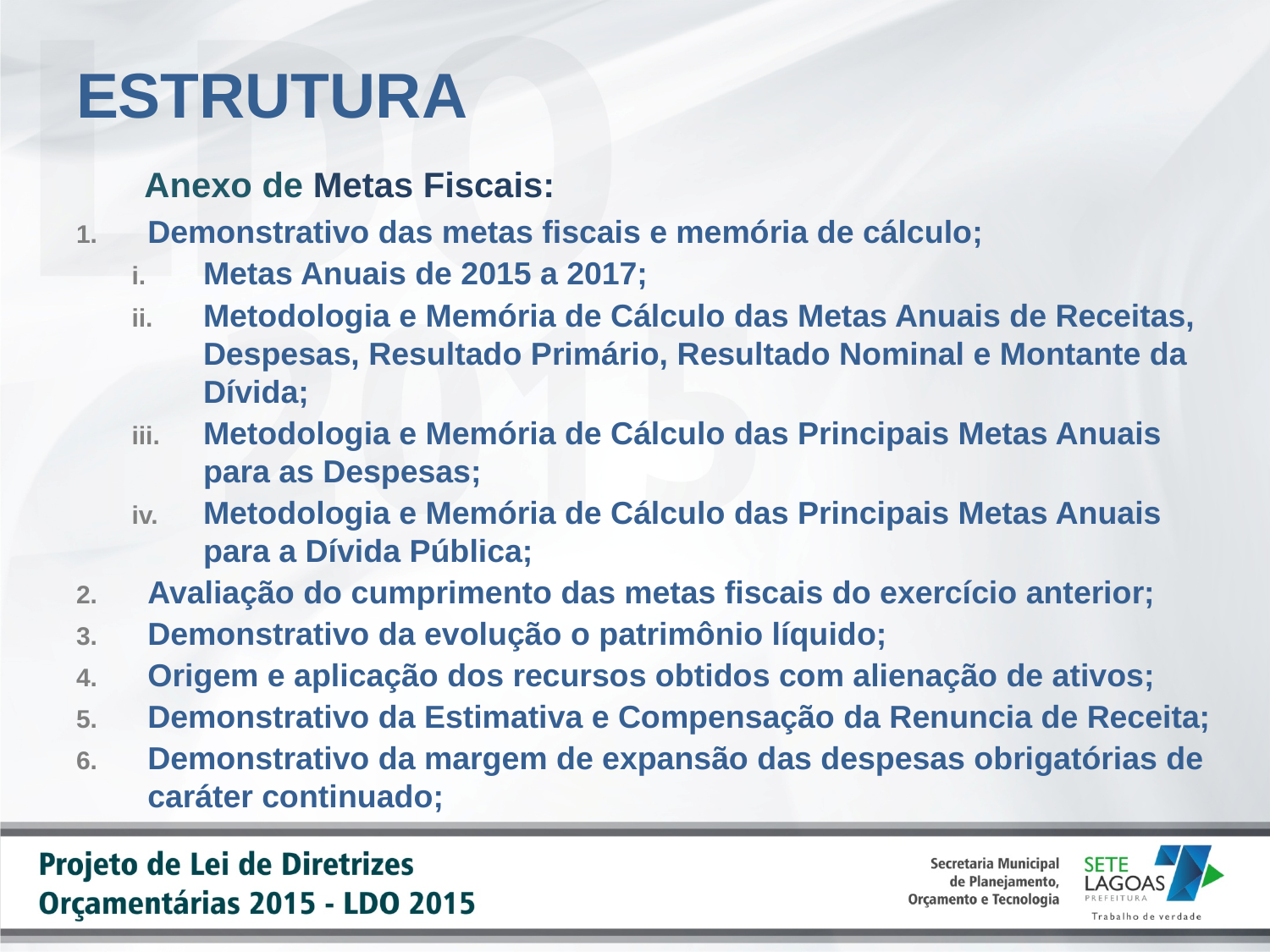

ESTRUTURA
       Anexo de Metas Fiscais:
Demonstrativo das metas fiscais e memória de cálculo;
Metas Anuais de 2015 a 2017;
Metodologia e Memória de Cálculo das Metas Anuais de Receitas, Despesas, Resultado Primário, Resultado Nominal e Montante da Dívida;
Metodologia e Memória de Cálculo das Principais Metas Anuais para as Despesas;
Metodologia e Memória de Cálculo das Principais Metas Anuais para a Dívida Pública;
Avaliação do cumprimento das metas fiscais do exercício anterior;
Demonstrativo da evolução o patrimônio líquido;
Origem e aplicação dos recursos obtidos com alienação de ativos;
Demonstrativo da Estimativa e Compensação da Renuncia de Receita;
Demonstrativo da margem de expansão das despesas obrigatórias de caráter continuado;